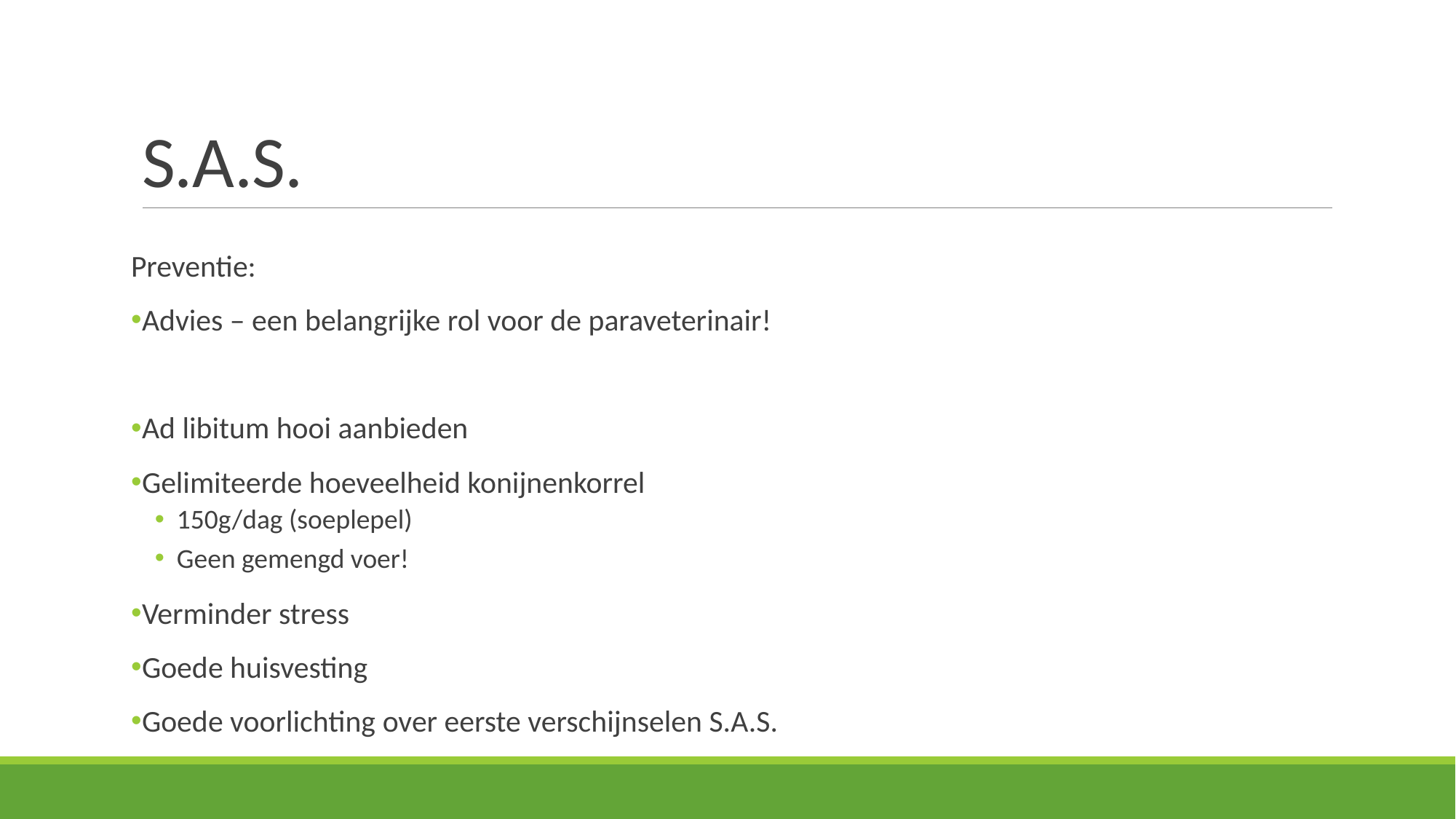

# S.A.S.
Preventie:
Advies – een belangrijke rol voor de paraveterinair!

Ad libitum hooi aanbieden
Gelimiteerde hoeveelheid konijnenkorrel
150g/dag (soeplepel)
Geen gemengd voer!
Verminder stress
Goede huisvesting
Goede voorlichting over eerste verschijnselen S.A.S.